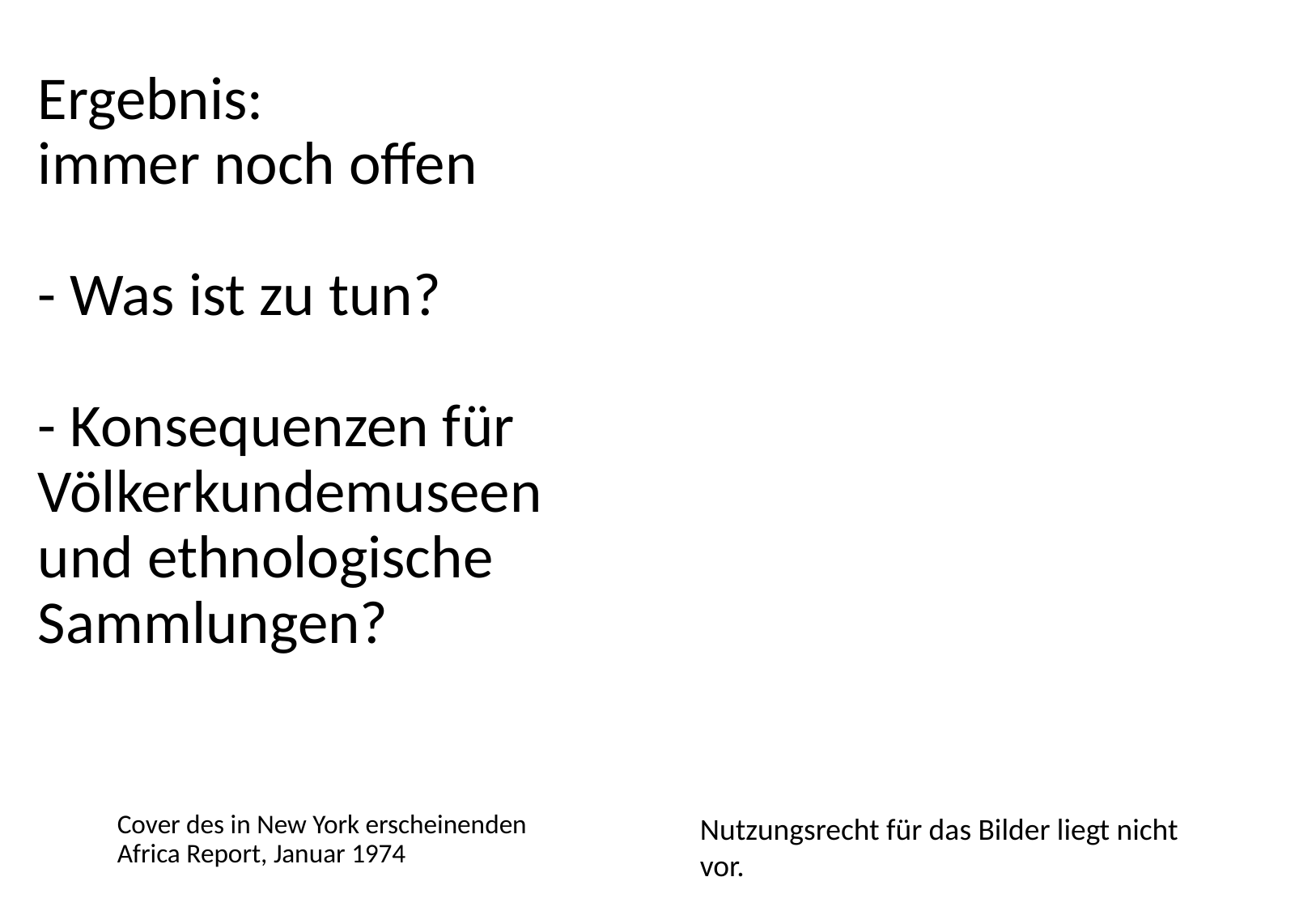

# Ergebnis: immer noch offen - Was ist zu tun? - Konsequenzen für Völkerkundemuseen und ethnologische Sammlungen?
Nutzungsrecht für das Bilder liegt nicht vor.
Cover des in New York erscheinenden Africa Report, Januar 1974